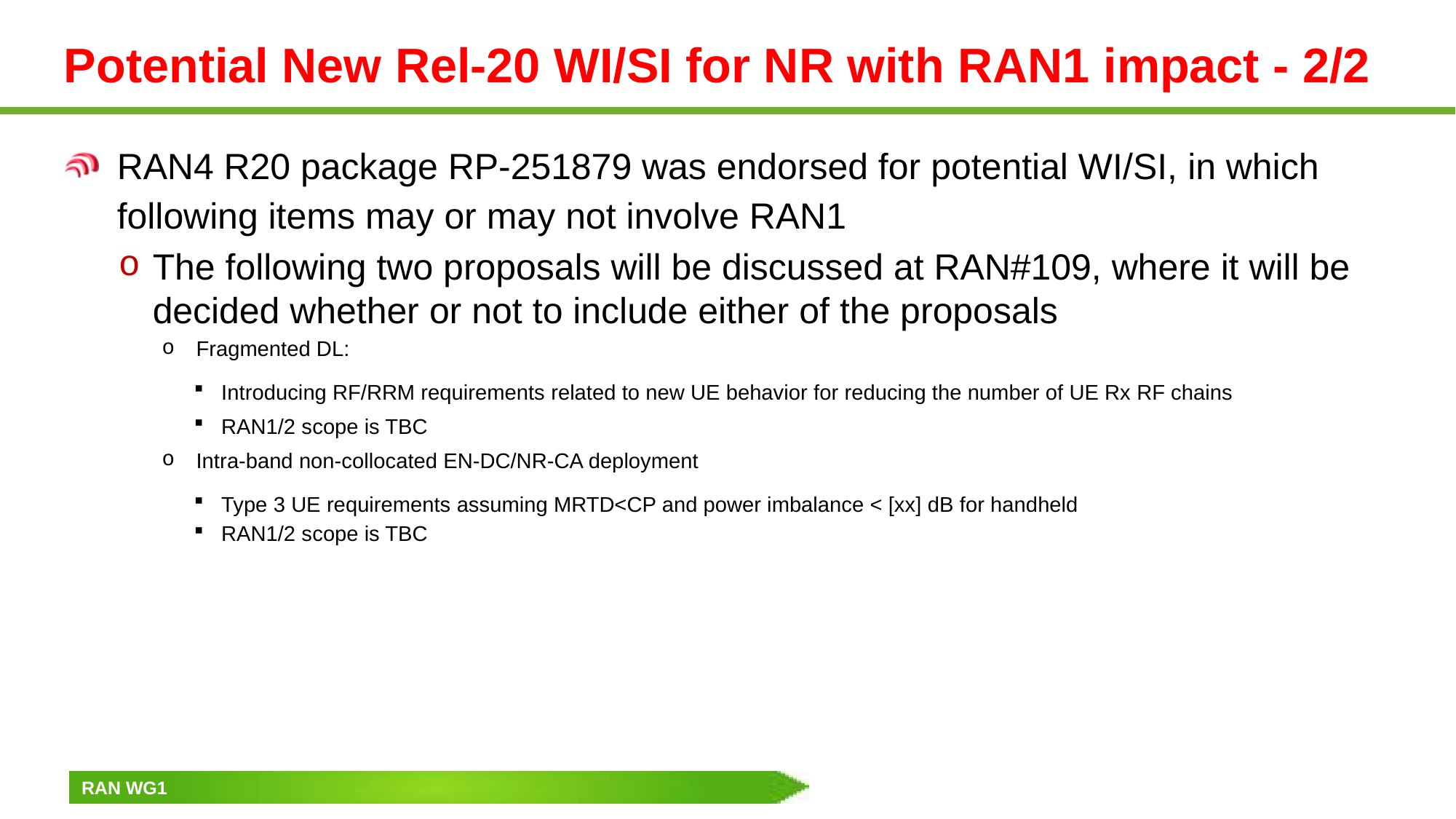

# Potential New Rel-20 WI/SI for NR with RAN1 impact - 2/2
RAN4 R20 package RP-251879 was endorsed for potential WI/SI, in which following items may or may not involve RAN1
The following two proposals will be discussed at RAN#109, where it will be decided whether or not to include either of the proposals
Fragmented DL:
Introducing RF/RRM requirements related to new UE behavior for reducing the number of UE Rx RF chains
RAN1/2 scope is TBC
Intra-band non-collocated EN-DC/NR-CA deployment
Type 3 UE requirements assuming MRTD<CP and power imbalance < [xx] dB for handheld
RAN1/2 scope is TBC